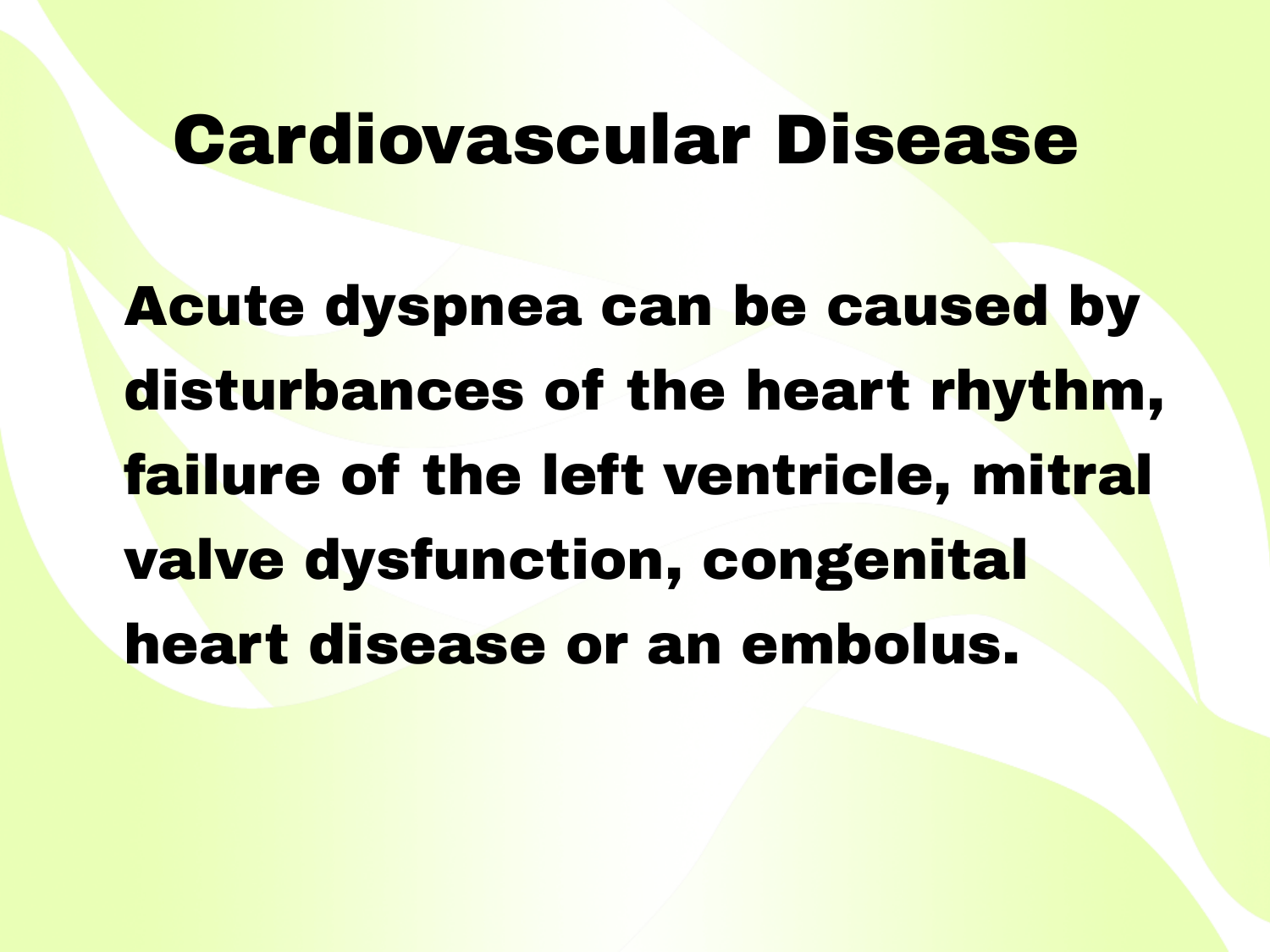

# Cardiovascular Disease
	Acute dyspnea can be caused by disturbances of the heart rhythm, failure of the left ventricle, mitral valve dysfunction, congenital heart disease or an embolus.